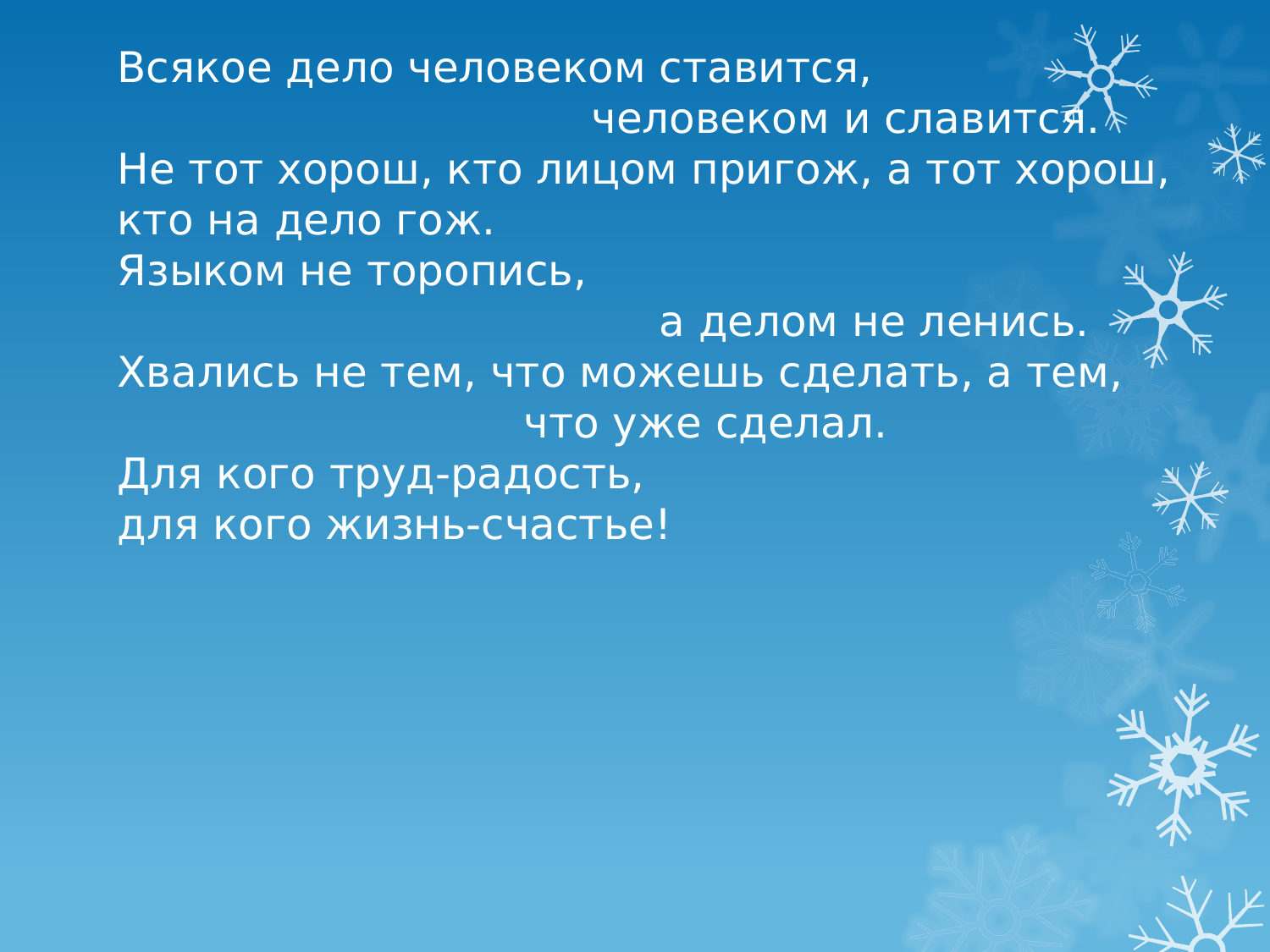

Всякое дело человеком ставится,
                                   человеком и славится.
Не тот хорош, кто лицом пригож, а тот хорош,
кто на дело гож.
Языком не торопись,
                                        а делом не ленись.
Хвались не тем, что можешь сделать, а тем,
                              что уже сделал.
Для кого труд-радость,
для кого жизнь-счастье!